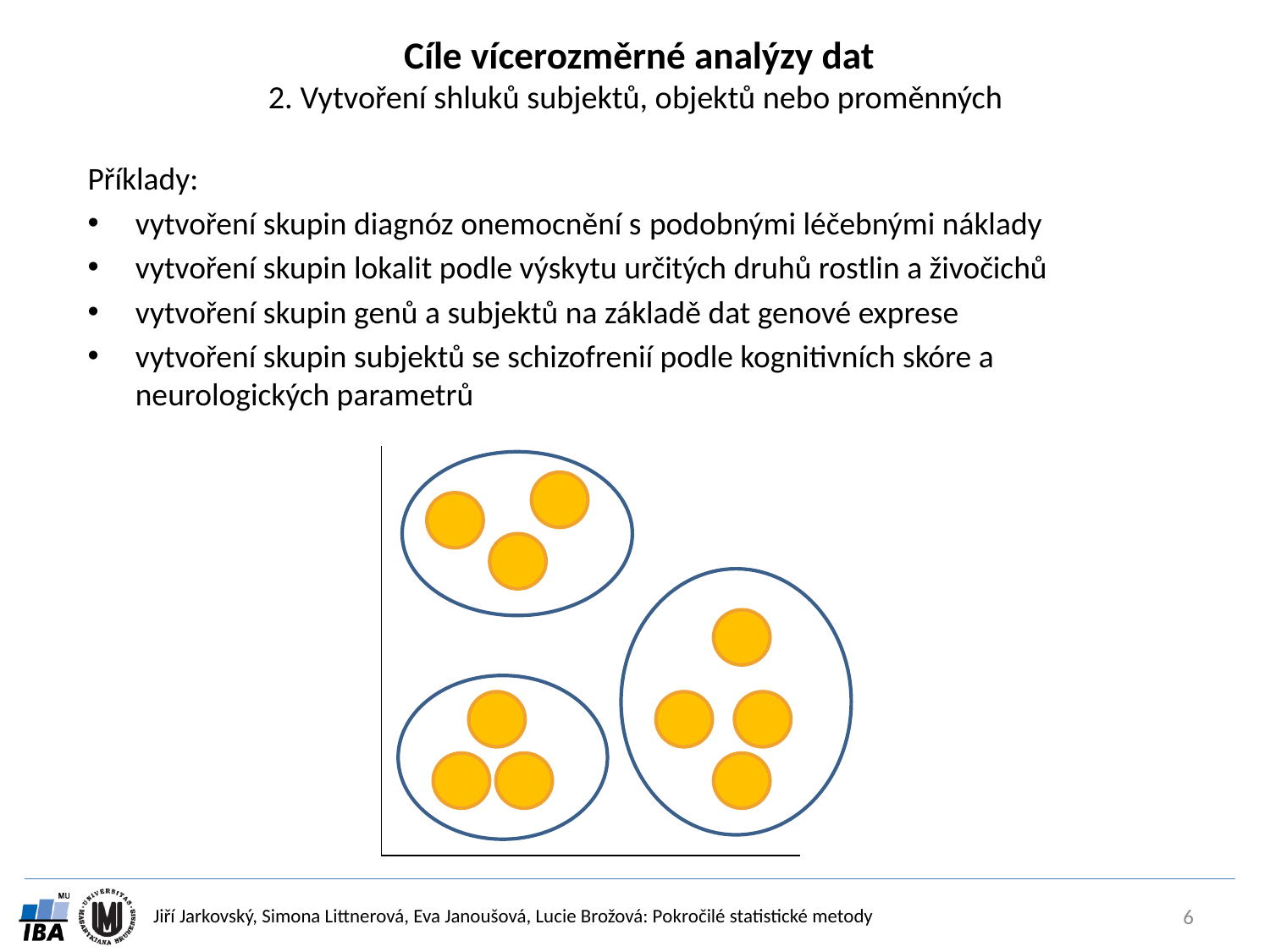

# Cíle vícerozměrné analýzy dat 2. Vytvoření shluků subjektů, objektů nebo proměnných
Příklady:
vytvoření skupin diagnóz onemocnění s podobnými léčebnými náklady
vytvoření skupin lokalit podle výskytu určitých druhů rostlin a živočichů
vytvoření skupin genů a subjektů na základě dat genové exprese
vytvoření skupin subjektů se schizofrenií podle kognitivních skóre a neurologických parametrů

6